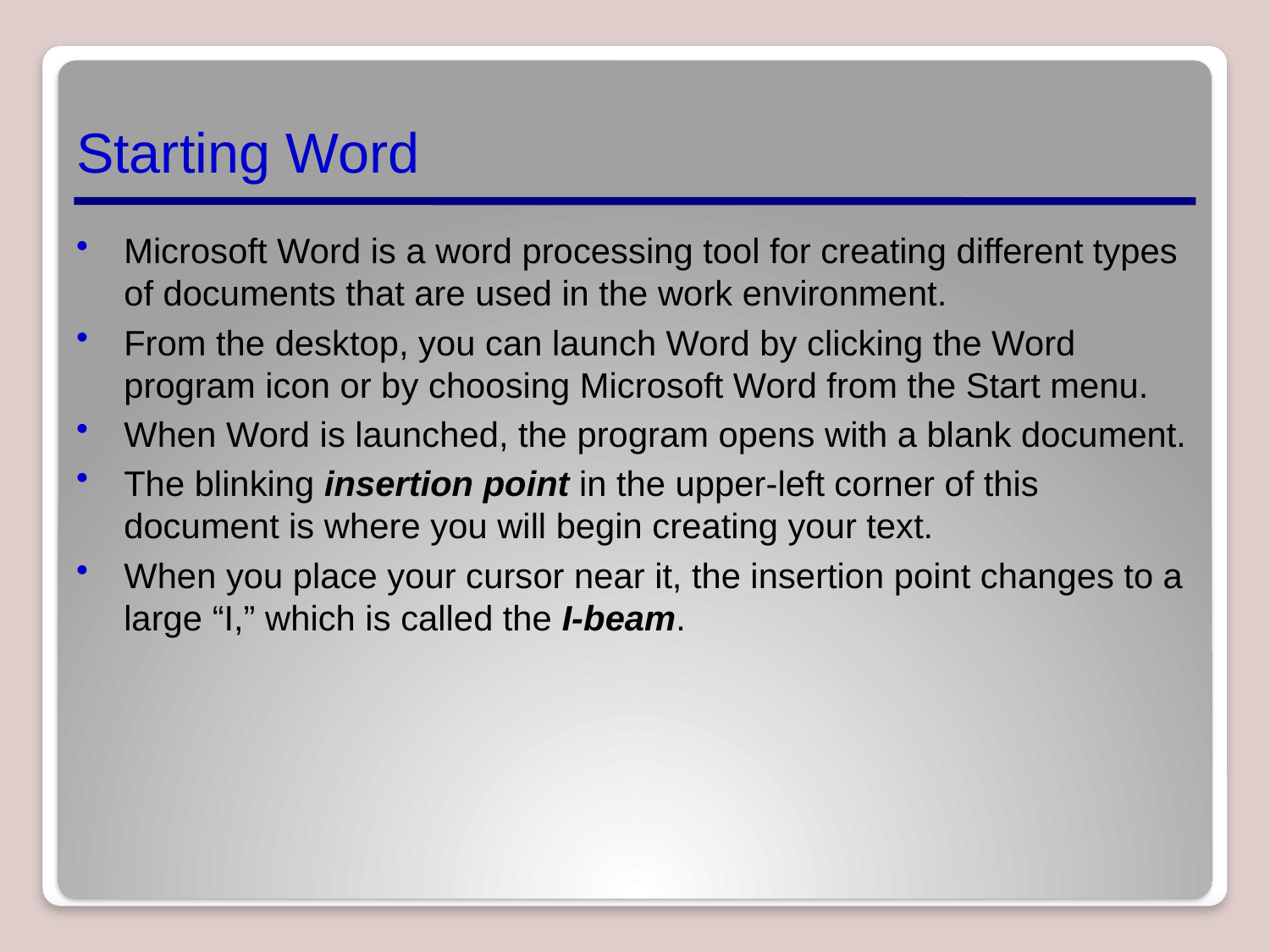

# Starting Word
Microsoft Word is a word processing tool for creating different types of documents that are used in the work environment.
From the desktop, you can launch Word by clicking the Word program icon or by choosing Microsoft Word from the Start menu.
When Word is launched, the program opens with a blank document.
The blinking insertion point in the upper-left corner of this document is where you will begin creating your text.
When you place your cursor near it, the insertion point changes to a large “I,” which is called the I-beam.